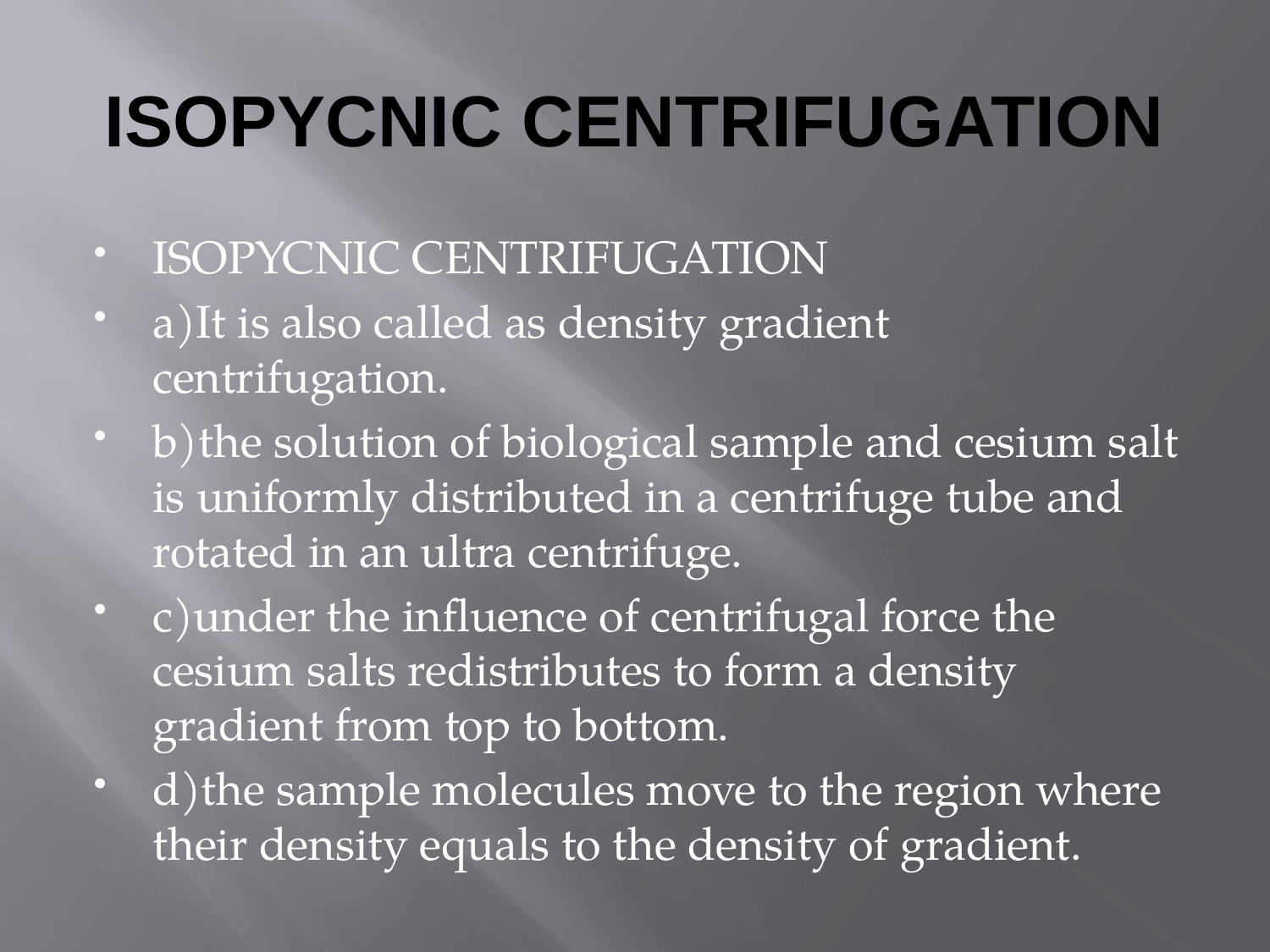

# ISOPYCNIC CENTRIFUGATION
ISOPYCNIC CENTRIFUGATION
a)It is also called as density gradient centrifugation.
b)the solution of biological sample and cesium salt is uniformly distributed in a centrifuge tube and rotated in an ultra centrifuge.
c)under the influence of centrifugal force the cesium salts redistributes to form a density gradient from top to bottom.
d)the sample molecules move to the region where their density equals to the density of gradient.